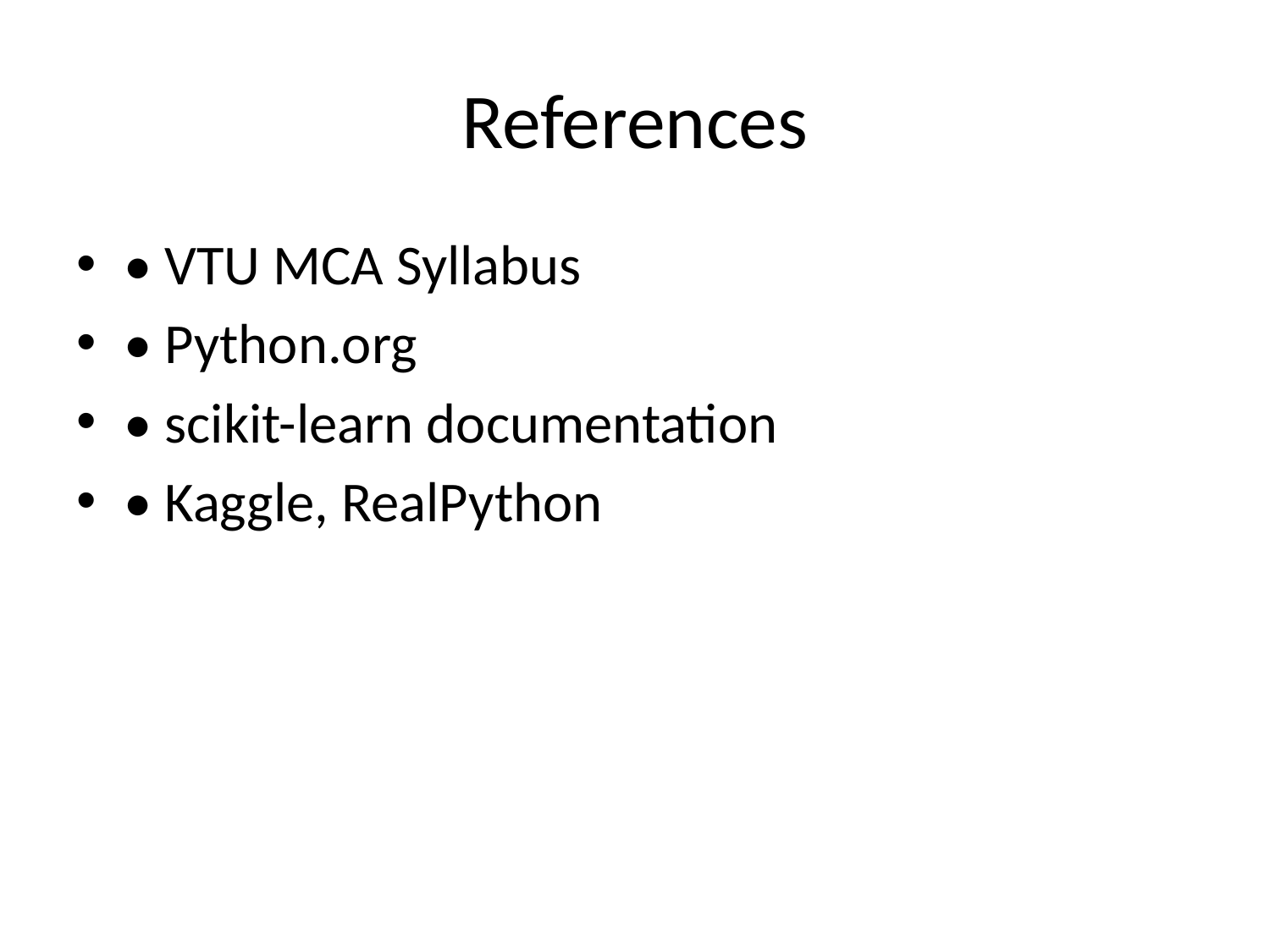

# References
• VTU MCA Syllabus
• Python.org
• scikit-learn documentation
• Kaggle, RealPython